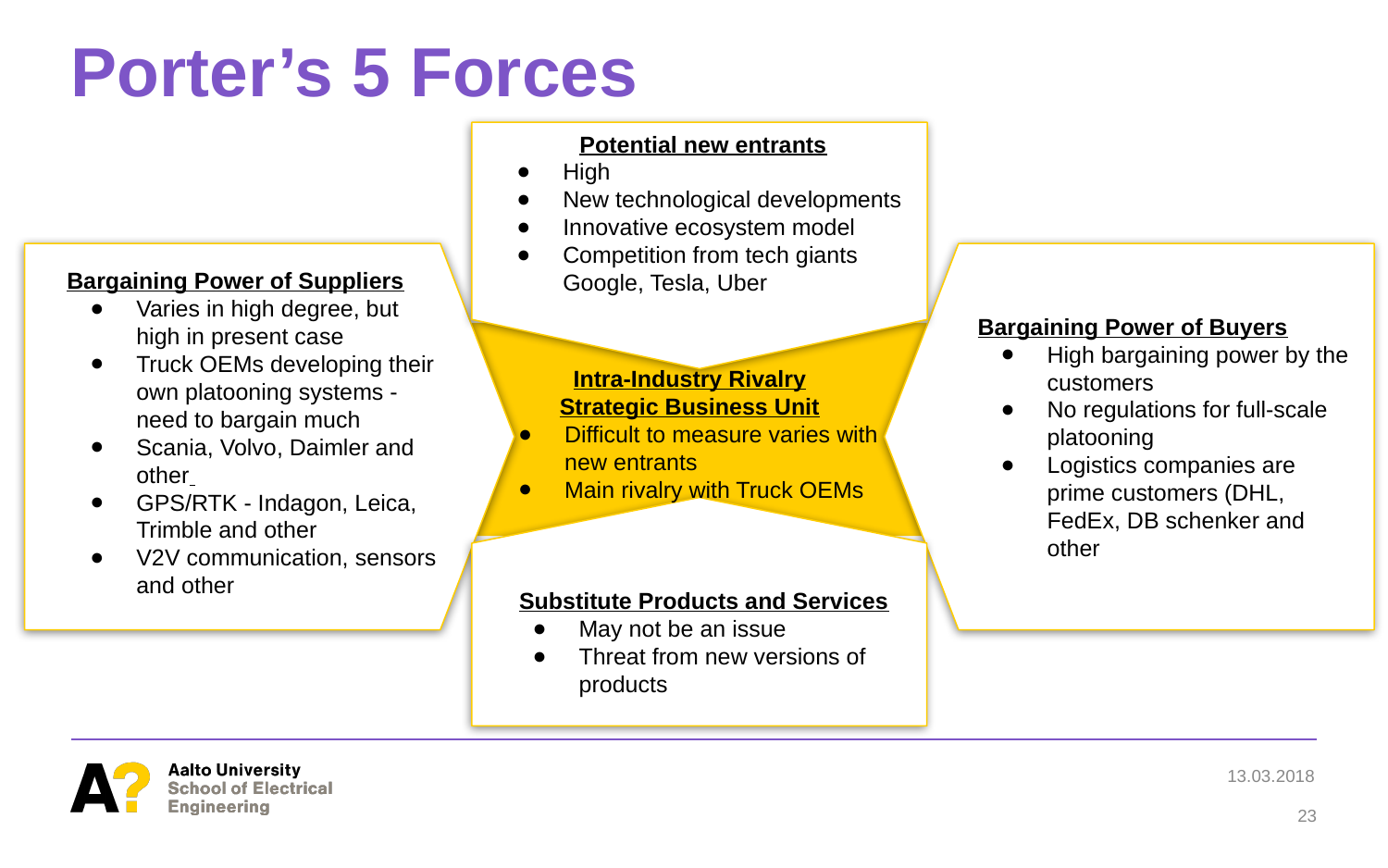

# Porter’s 5 Forces
Potential new entrants
High
New technological developments
Innovative ecosystem model
Competition from tech giants Google, Tesla, Uber

Bargaining Power of Suppliers
Varies in high degree, but high in present case
Truck OEMs developing their own platooning systems - need to bargain much
Scania, Volvo, Daimler and other
GPS/RTK - Indagon, Leica, Trimble and other
V2V communication, sensors and other

Bargaining Power of Buyers
High bargaining power by the customers
No regulations for full-scale platooning
Logistics companies are prime customers (DHL, FedEx, DB schenker and other

Intra-Industry Rivalry
Strategic Business Unit
Difficult to measure varies with new entrants
Main rivalry with Truck OEMs

Substitute Products and Services
May not be an issue
Threat from new versions of products
13.03.2018
23